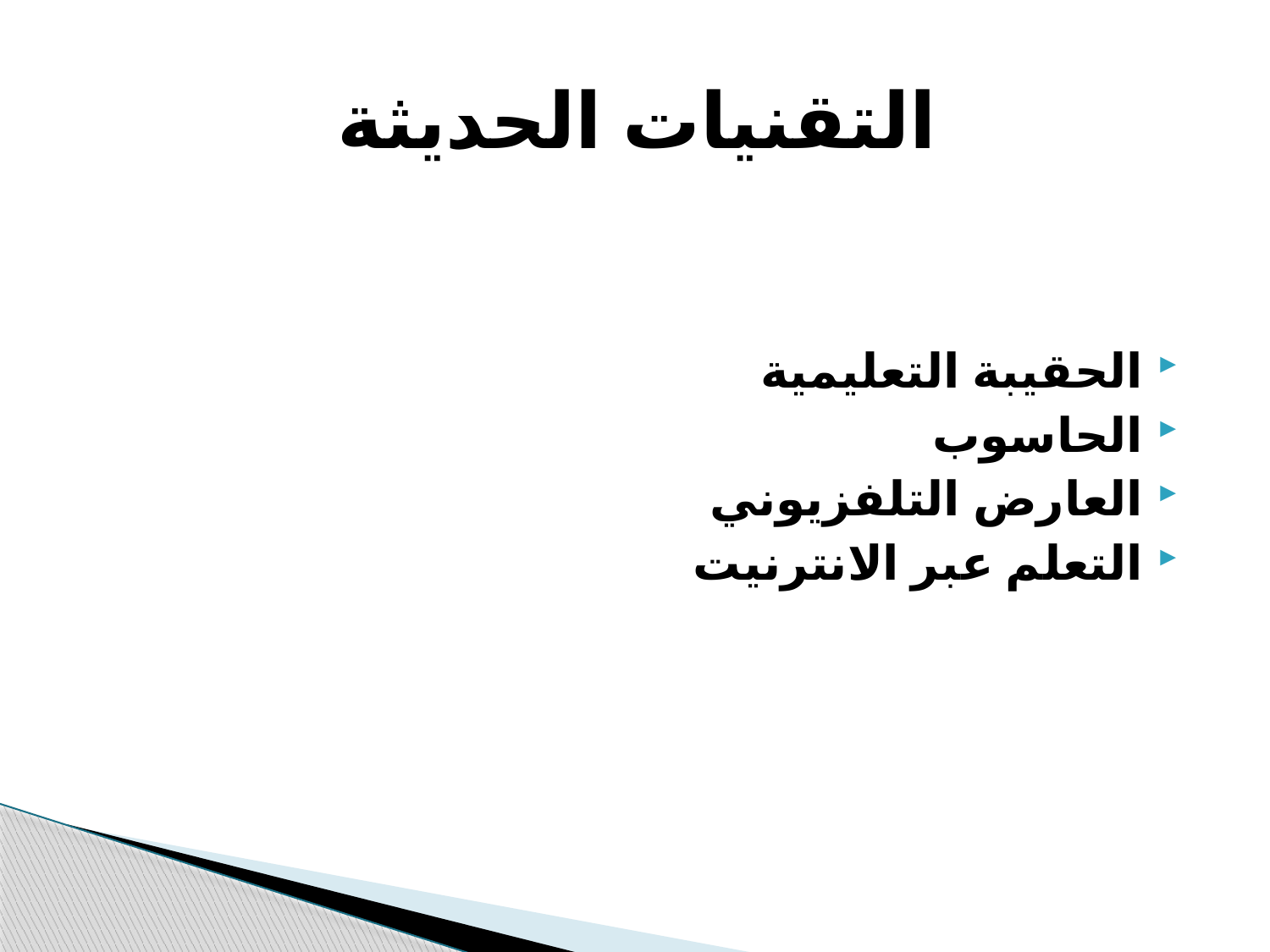

# التقنيات الحديثة

الحقيبة التعليمية
الحاسوب
العارض التلفزيوني
التعلم عبر الانترنيت